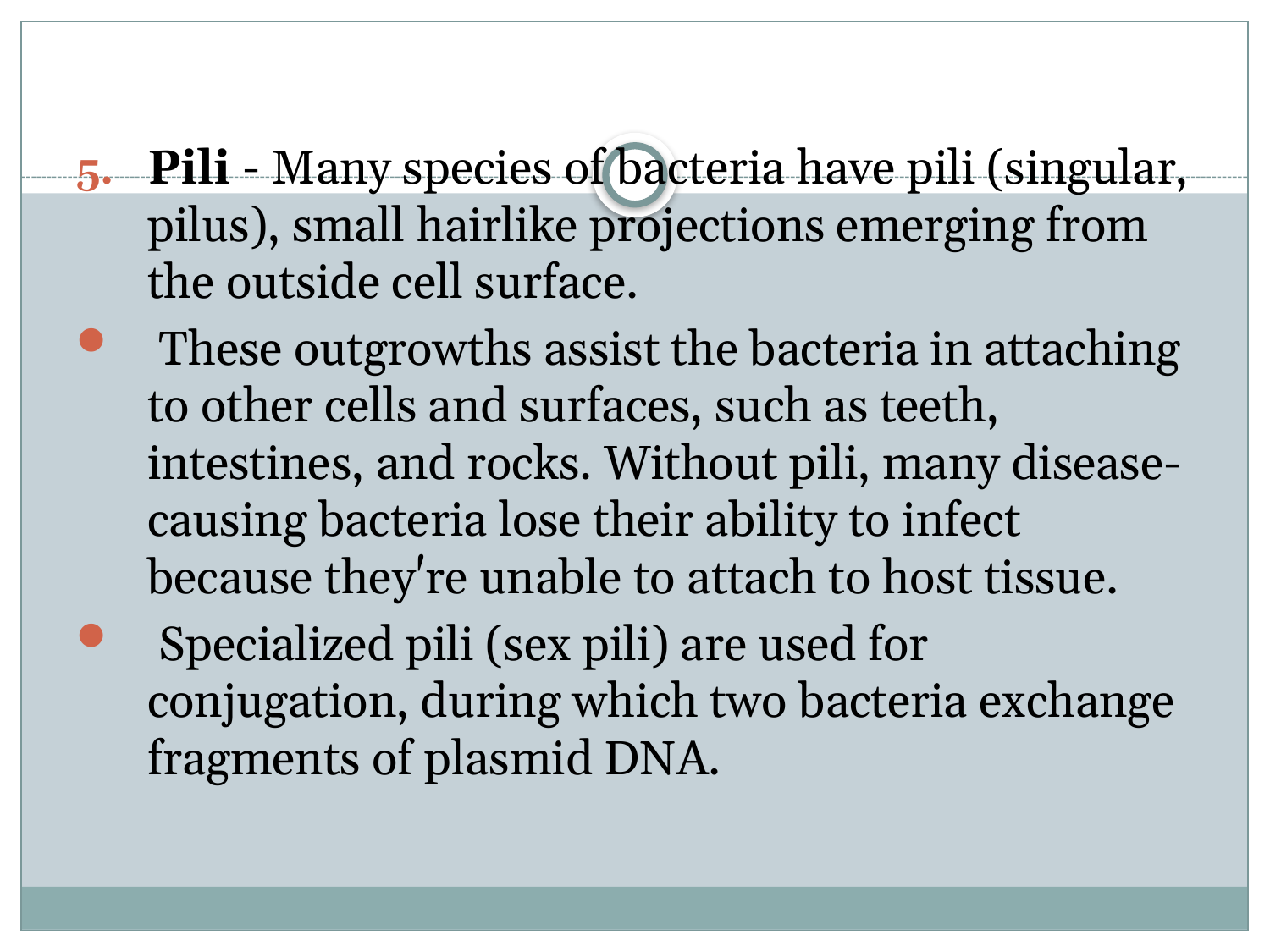

Pili - Many species of bacteria have pili (singular, pilus), small hairlike projections emerging from the outside cell surface.
 These outgrowths assist the bacteria in attaching to other cells and surfaces, such as teeth, intestines, and rocks. Without pili, many disease-causing bacteria lose their ability to infect because they're unable to attach to host tissue.
 Specialized pili (sex pili) are used for conjugation, during which two bacteria exchange fragments of plasmid DNA.